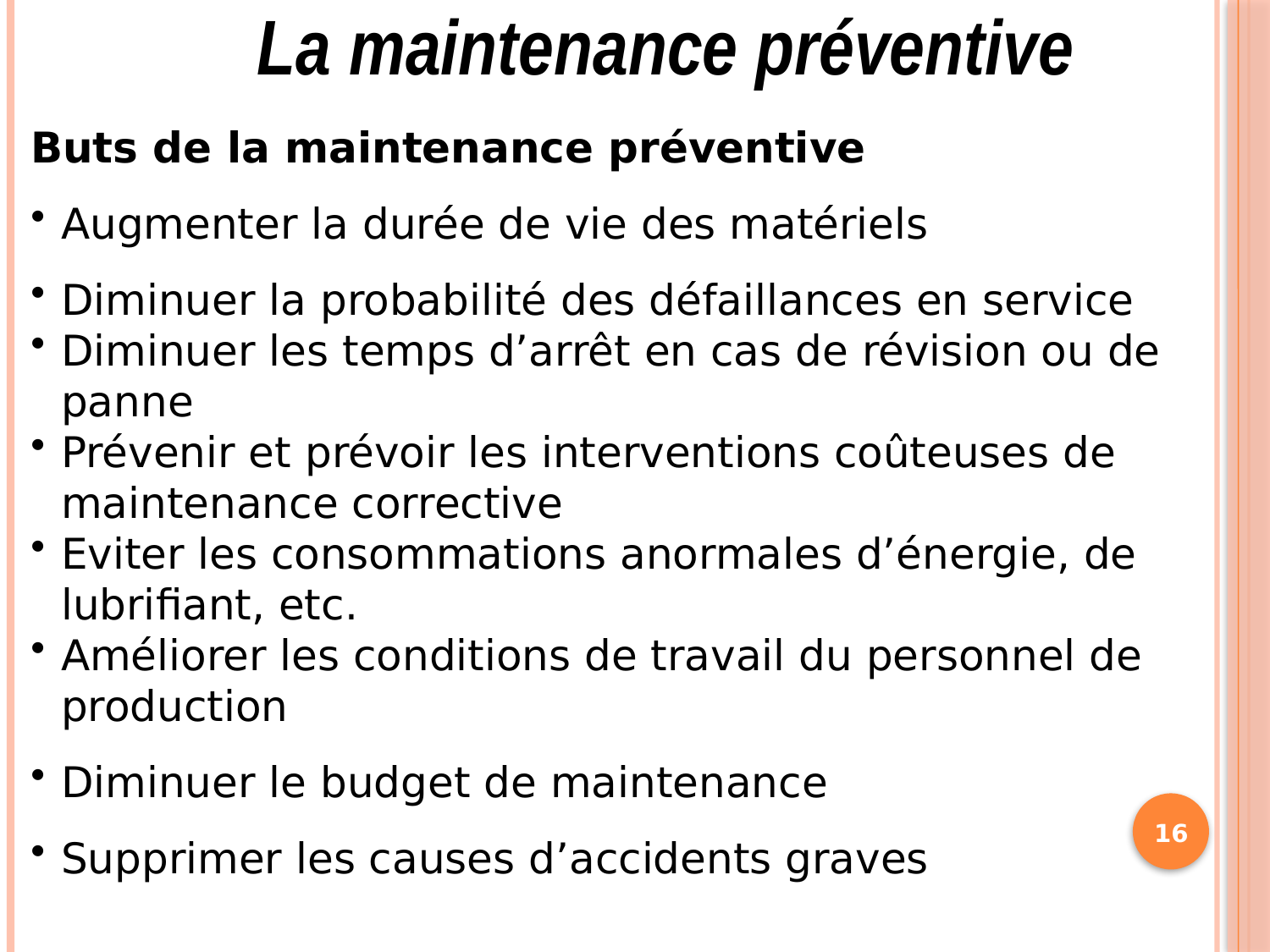

La maintenance préventive
Buts de la maintenance préventive
Augmenter la durée de vie des matériels
Diminuer la probabilité des défaillances en service
Diminuer les temps d’arrêt en cas de révision ou de panne
Prévenir et prévoir les interventions coûteuses de maintenance corrective
Eviter les consommations anormales d’énergie, de lubrifiant, etc.
Améliorer les conditions de travail du personnel de production
Diminuer le budget de maintenance
Supprimer les causes d’accidents graves
16